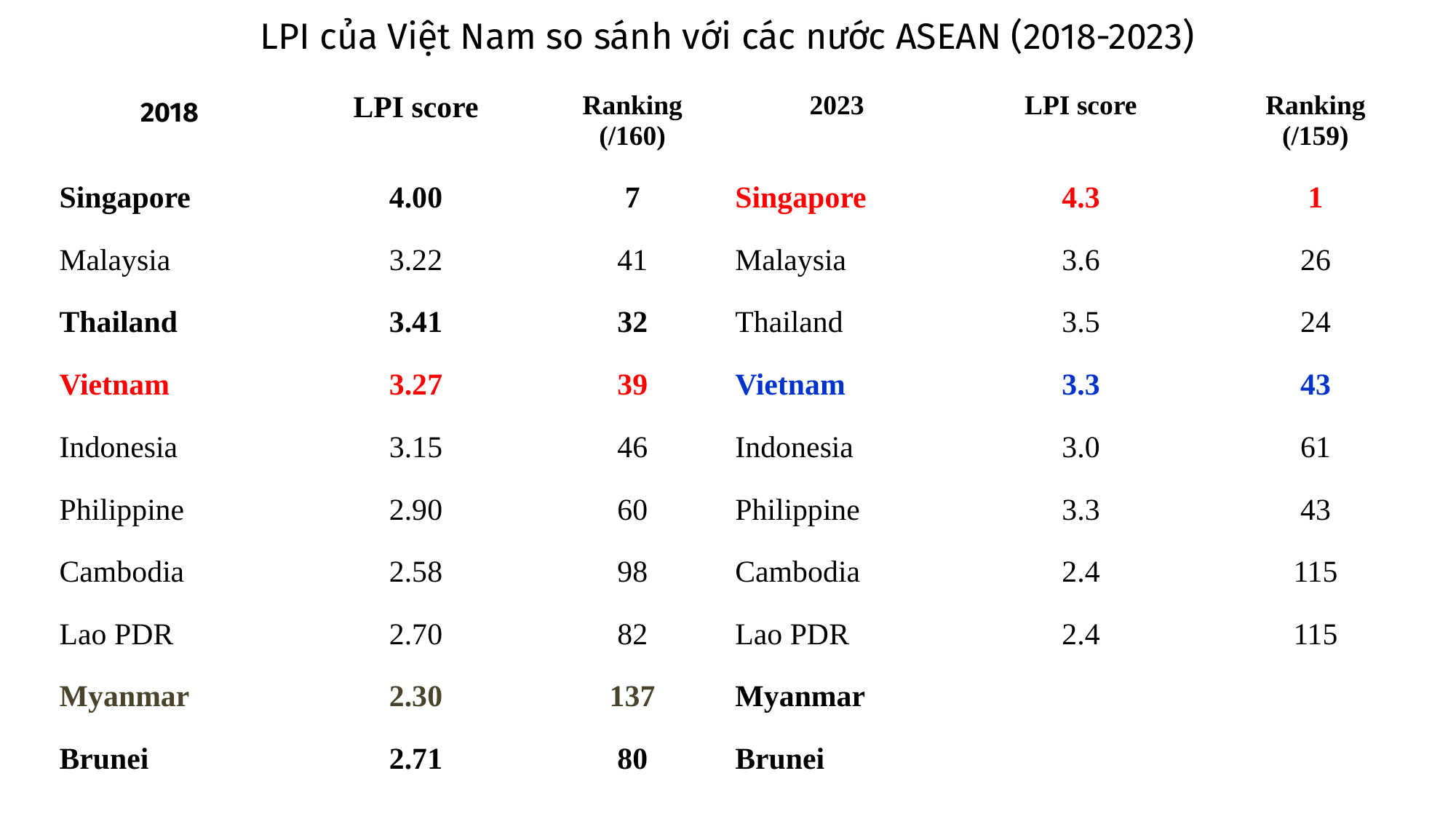

LPI của Việt Nam so sánh với các nước ASEAN (2018-2023)
| 2018 | LPI score | Ranking (/160) | 2023 | LPI score | Ranking (/159) |
| --- | --- | --- | --- | --- | --- |
| Singapore | 4.00 | 7 | Singapore | 4.3 | 1 |
| Malaysia | 3.22 | 41 | Malaysia | 3.6 | 26 |
| Thailand | 3.41 | 32 | Thailand | 3.5 | 24 |
| Vietnam | 3.27 | 39 | Vietnam | 3.3 | 43 |
| Indonesia | 3.15 | 46 | Indonesia | 3.0 | 61 |
| Philippine | 2.90 | 60 | Philippine | 3.3 | 43 |
| Cambodia | 2.58 | 98 | Cambodia | 2.4 | 115 |
| Lao PDR | 2.70 | 82 | Lao PDR | 2.4 | 115 |
| Myanmar | 2.30 | 137 | Myanmar |  |  |
| Brunei | 2.71 | 80 | Brunei |  |  |